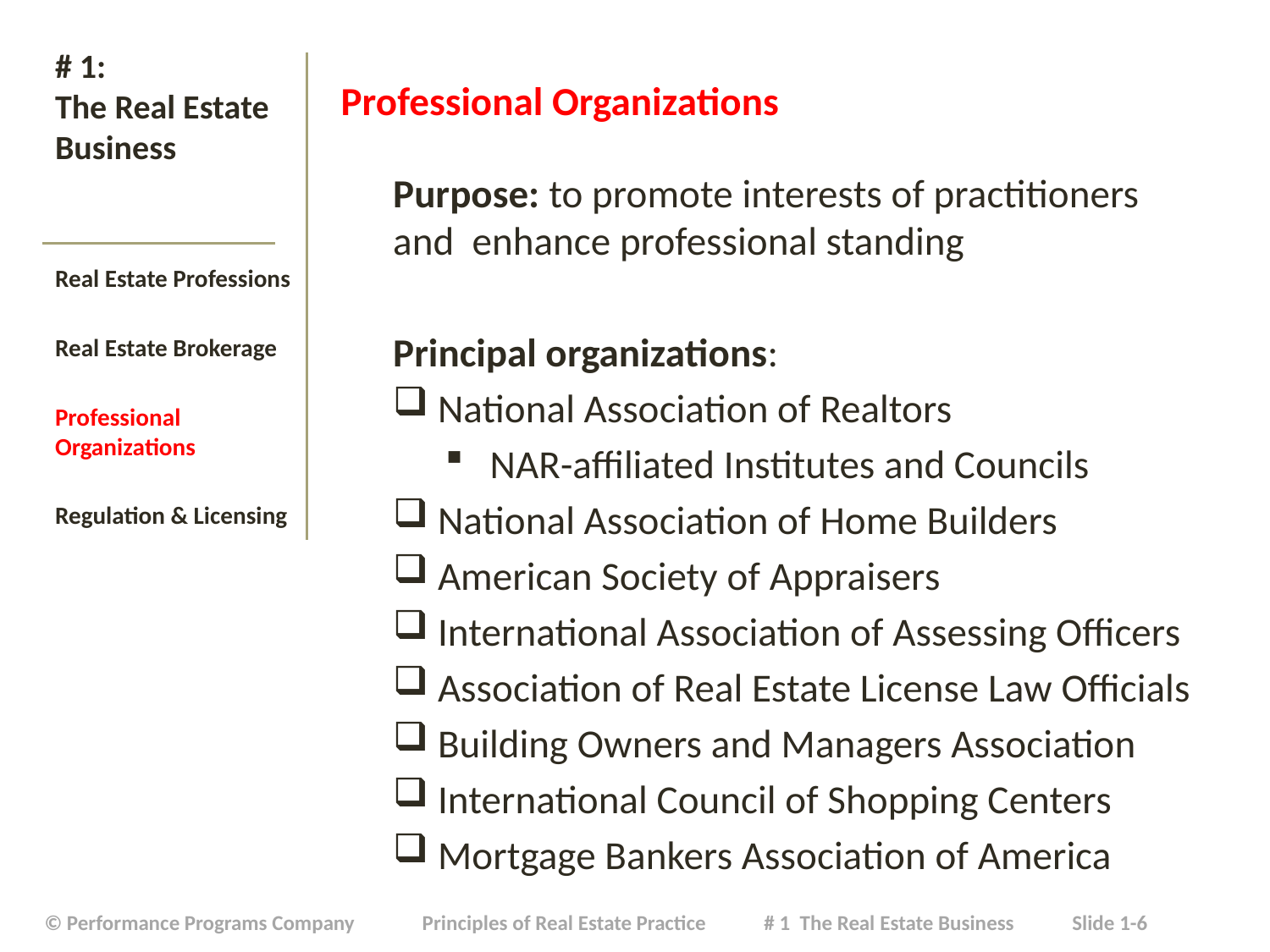

Professional Organizations

Purpose: to promote interests of practitioners and  enhance professional standing

Principal organizations:
National Association of Realtors
NAR-affiliated Institutes and Councils
National Association of Home Builders
American Society of Appraisers
International Association of Assessing Officers
Association of Real Estate License Law Officials
Building Owners and Managers Association
International Council of Shopping Centers
Mortgage Bankers Association of America

# # 1: The Real Estate Business

Real Estate Professions

Real Estate Brokerage

Professional Organizations

Regulation & Licensing

| © Performance Programs Company Principles of Real Estate Practice # 1 The Real Estate Business Slide 1-6 |
| --- |